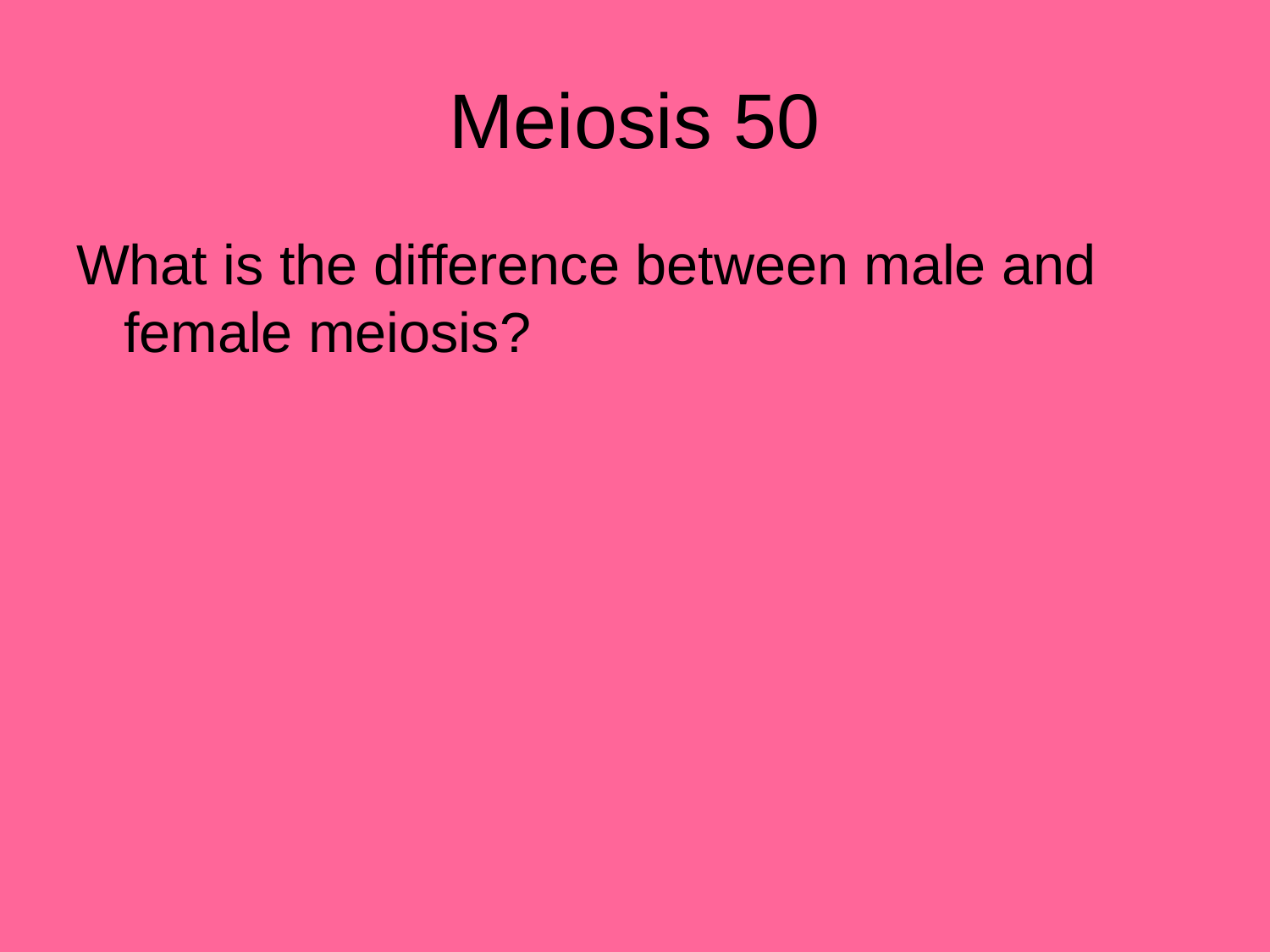

# Meiosis 50
What is the difference between male and female meiosis?